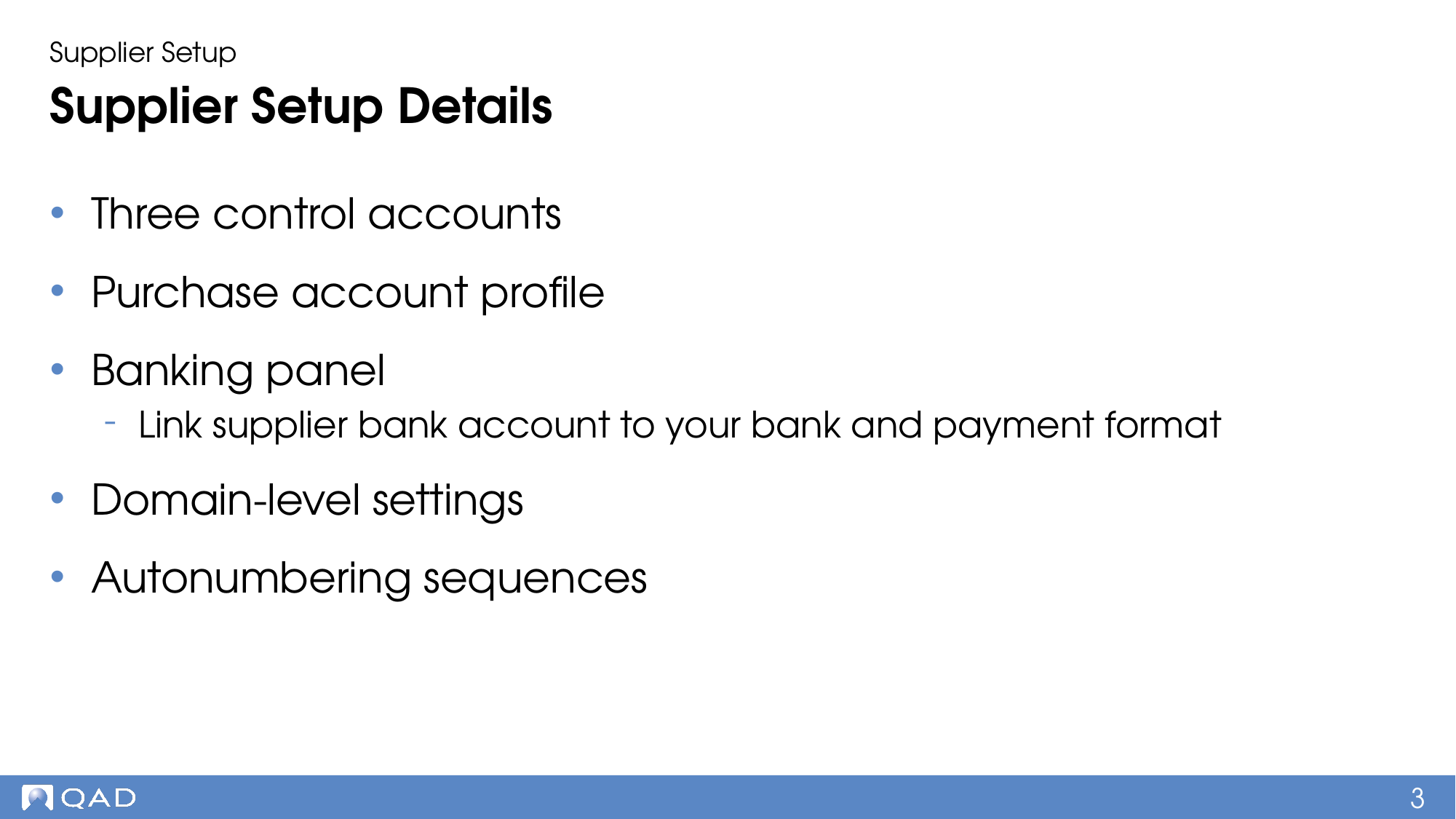

Supplier Setup
# Supplier Setup Details
Three control accounts
Purchase account profile
Banking panel
Link supplier bank account to your bank and payment format
Domain-level settings
Autonumbering sequences

3